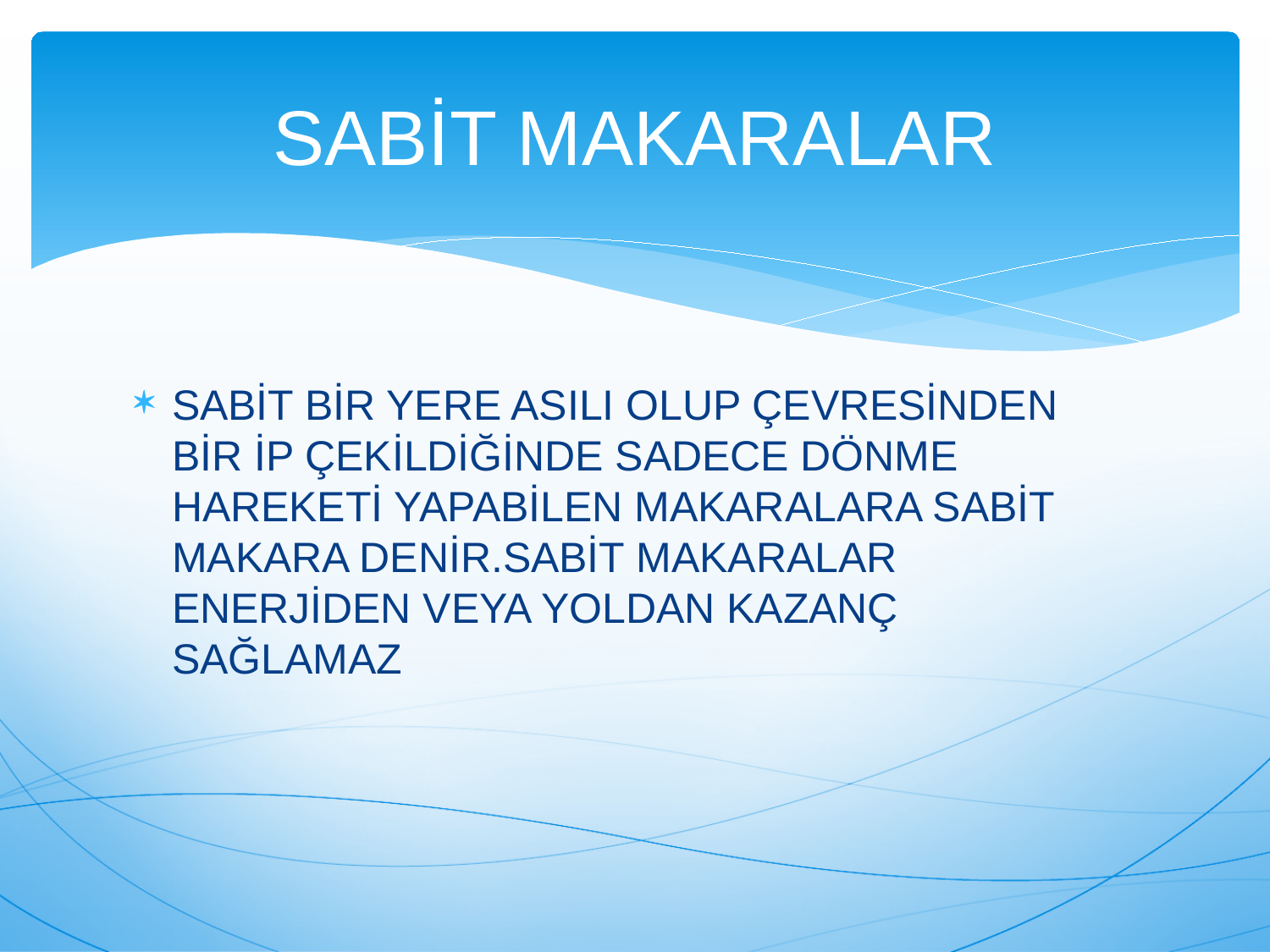

# SABİT MAKARALAR
SABİT BİR YERE ASILI OLUP ÇEVRESİNDEN BİR İP ÇEKİLDİĞİNDE SADECE DÖNME HAREKETİ YAPABİLEN MAKARALARA SABİT MAKARA DENİR.SABİT MAKARALAR ENERJİDEN VEYA YOLDAN KAZANÇ SAĞLAMAZ